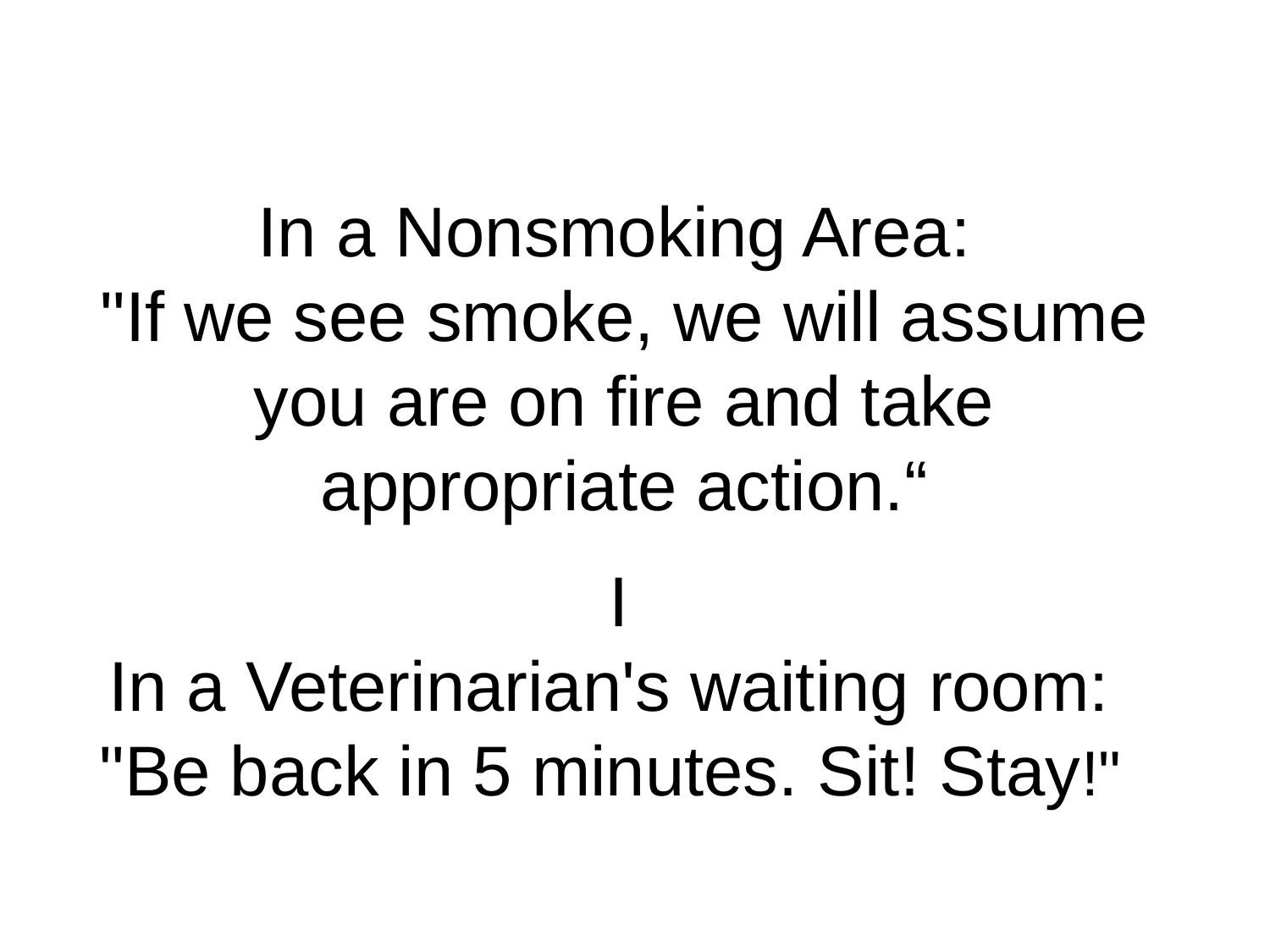

In a Nonsmoking Area:
"If we see smoke, we will assume you are on fire and take appropriate action.“

I
In a Veterinarian's waiting room:
"Be back in 5 minutes. Sit! Stay!"